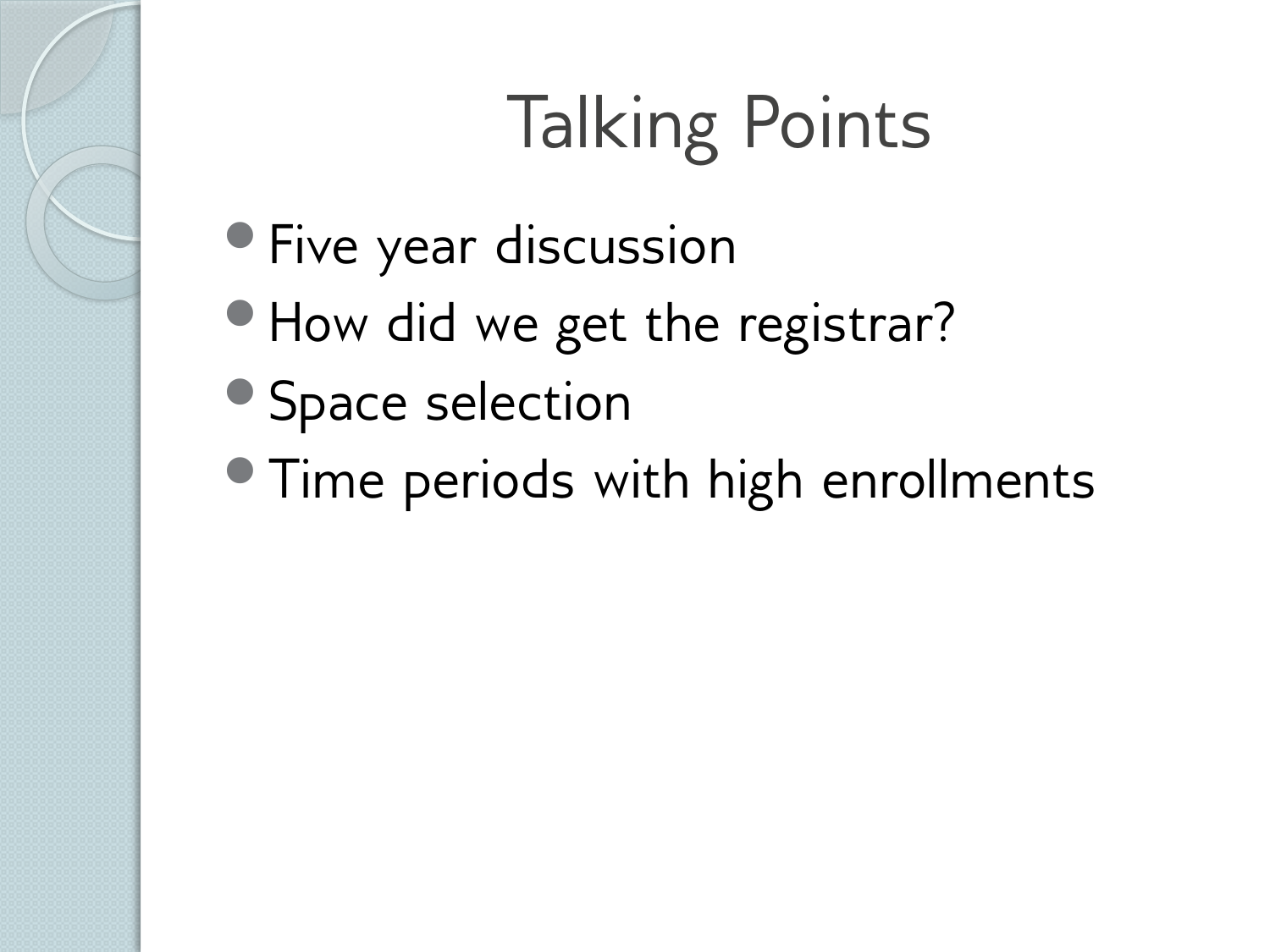

# Talking Points
Five year discussion
How did we get the registrar?
Space selection
Time periods with high enrollments